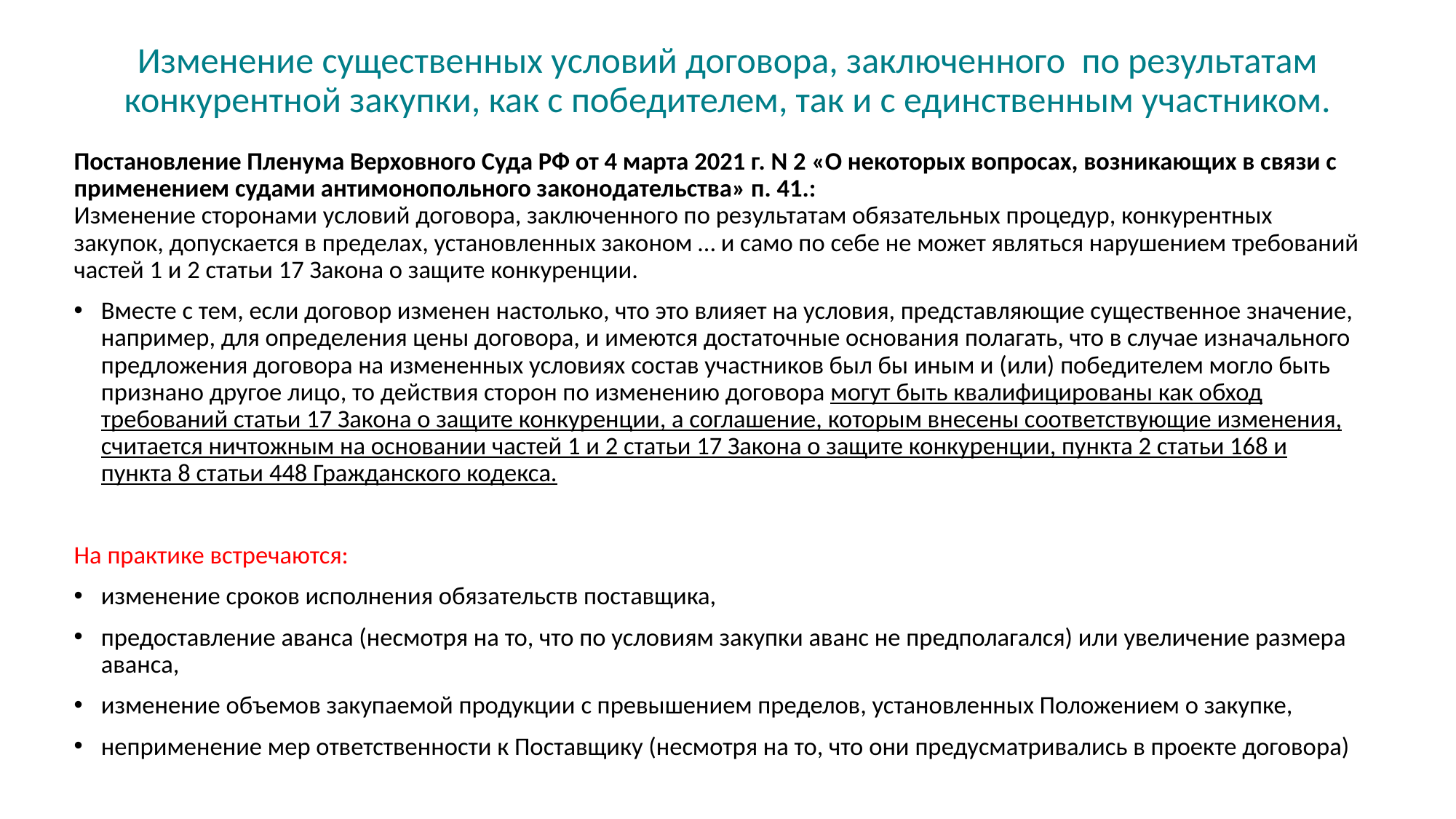

# Изменение существенных условий договора, заключенного  по результатам конкурентной закупки, как с победителем, так и с единственным участником.
Постановление Пленума Верховного Суда РФ от 4 марта 2021 г. N 2 «О некоторых вопросах, возникающих в связи с применением судами антимонопольного законодательства» п. 41.:
Изменение сторонами условий договора, заключенного по результатам обязательных процедур, конкурентных закупок, допускается в пределах, установленных законом … и само по себе не может являться нарушением требований частей 1 и 2 статьи 17 Закона о защите конкуренции.
Вместе с тем, если договор изменен настолько, что это влияет на условия, представляющие существенное значение, например, для определения цены договора, и имеются достаточные основания полагать, что в случае изначального предложения договора на измененных условиях состав участников был бы иным и (или) победителем могло быть признано другое лицо, то действия сторон по изменению договора могут быть квалифицированы как обход требований статьи 17 Закона о защите конкуренции, а соглашение, которым внесены соответствующие изменения, считается ничтожным на основании частей 1 и 2 статьи 17 Закона о защите конкуренции, пункта 2 статьи 168 и пункта 8 статьи 448 Гражданского кодекса.

На практике встречаются:
изменение сроков исполнения обязательств поставщика,
предоставление аванса (несмотря на то, что по условиям закупки аванс не предполагался) или увеличение размера аванса,
изменение объемов закупаемой продукции с превышением пределов, установленных Положением о закупке,
неприменение мер ответственности к Поставщику (несмотря на то, что они предусматривались в проекте договора)